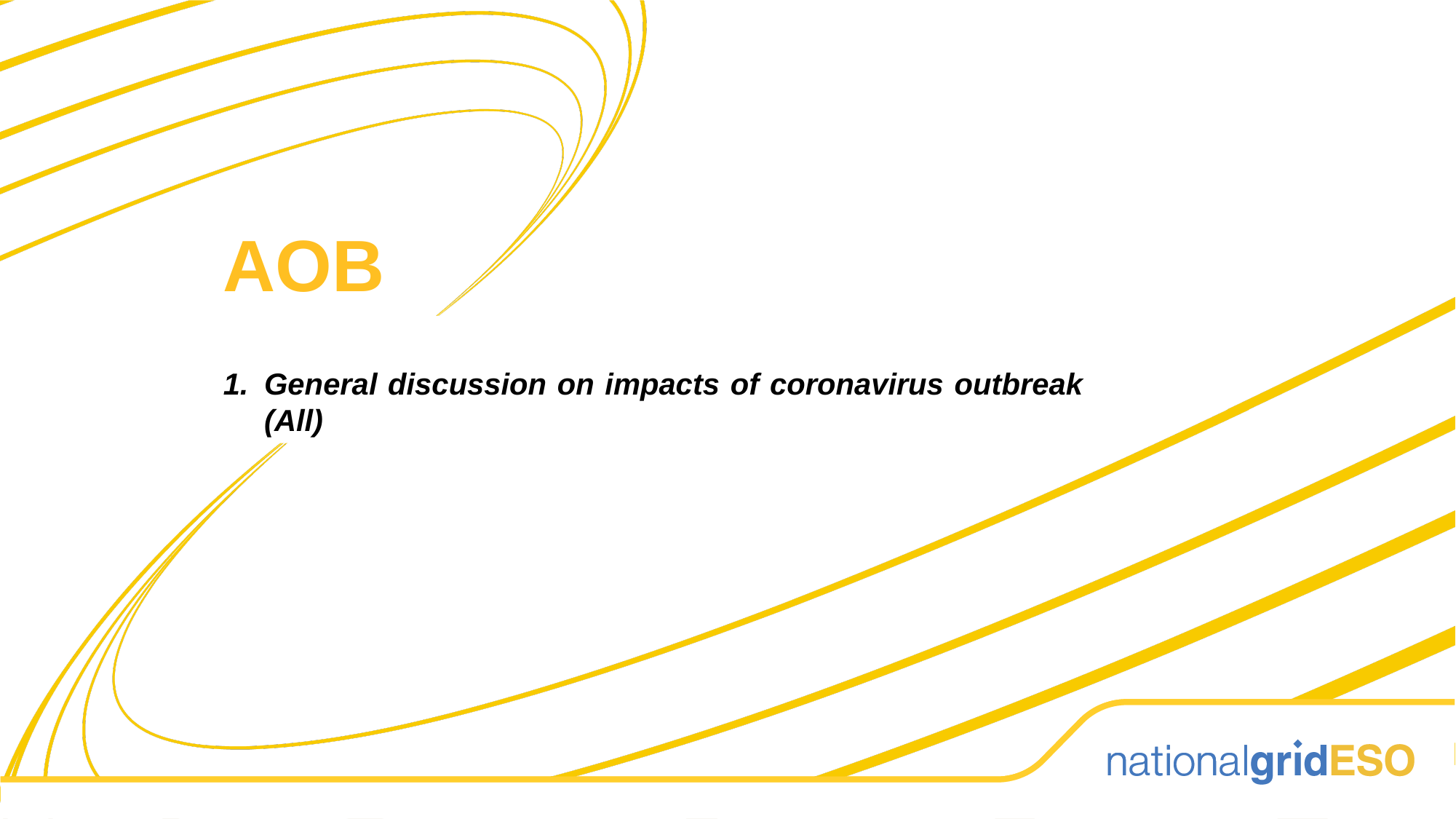

AOB

General discussion on impacts of coronavirus outbreak (All)